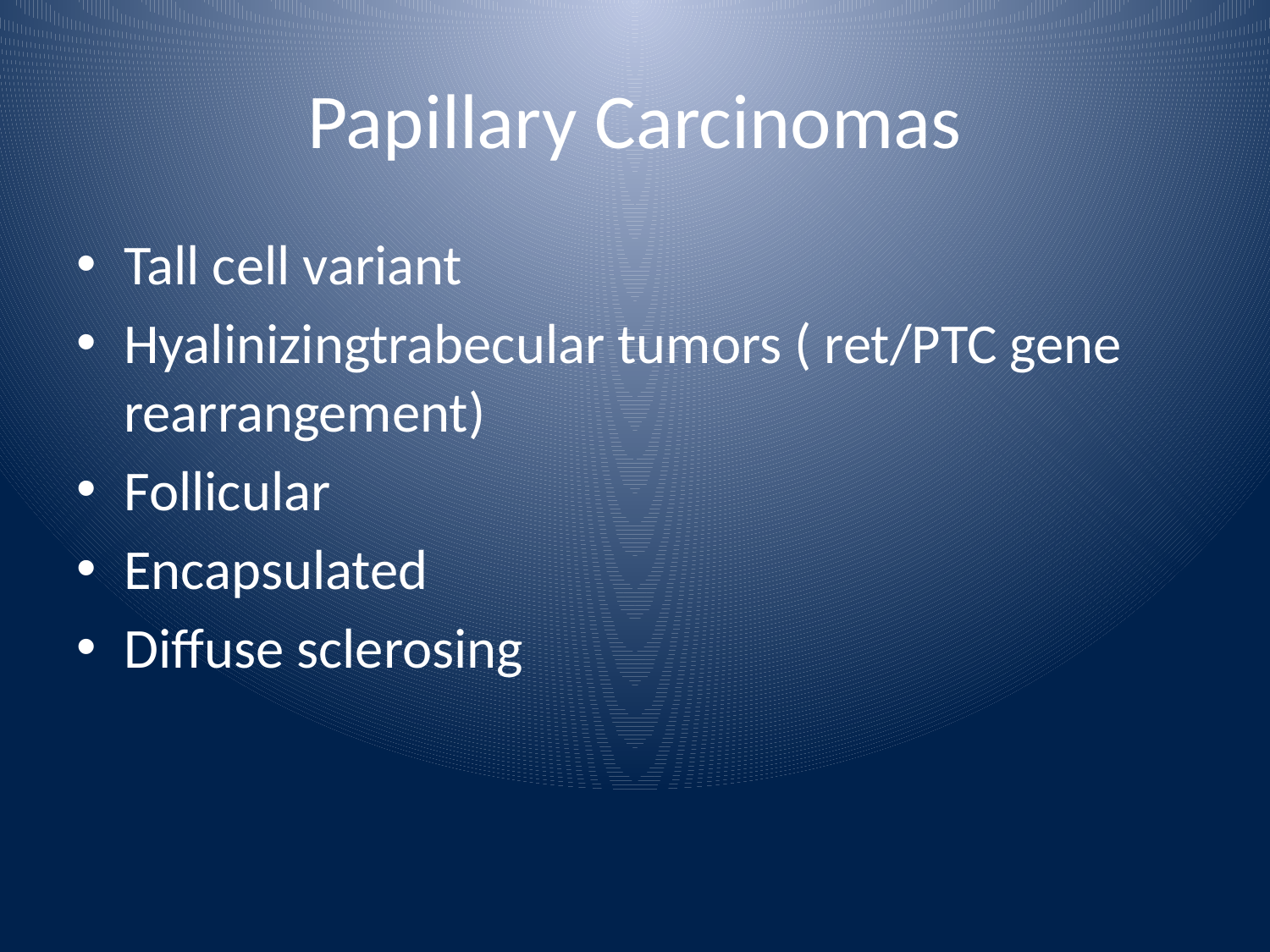

# Papillary Carcinomas
Tall cell variant
Hyalinizingtrabecular tumors ( ret/PTC gene rearrangement)
Follicular
Encapsulated
Diffuse sclerosing